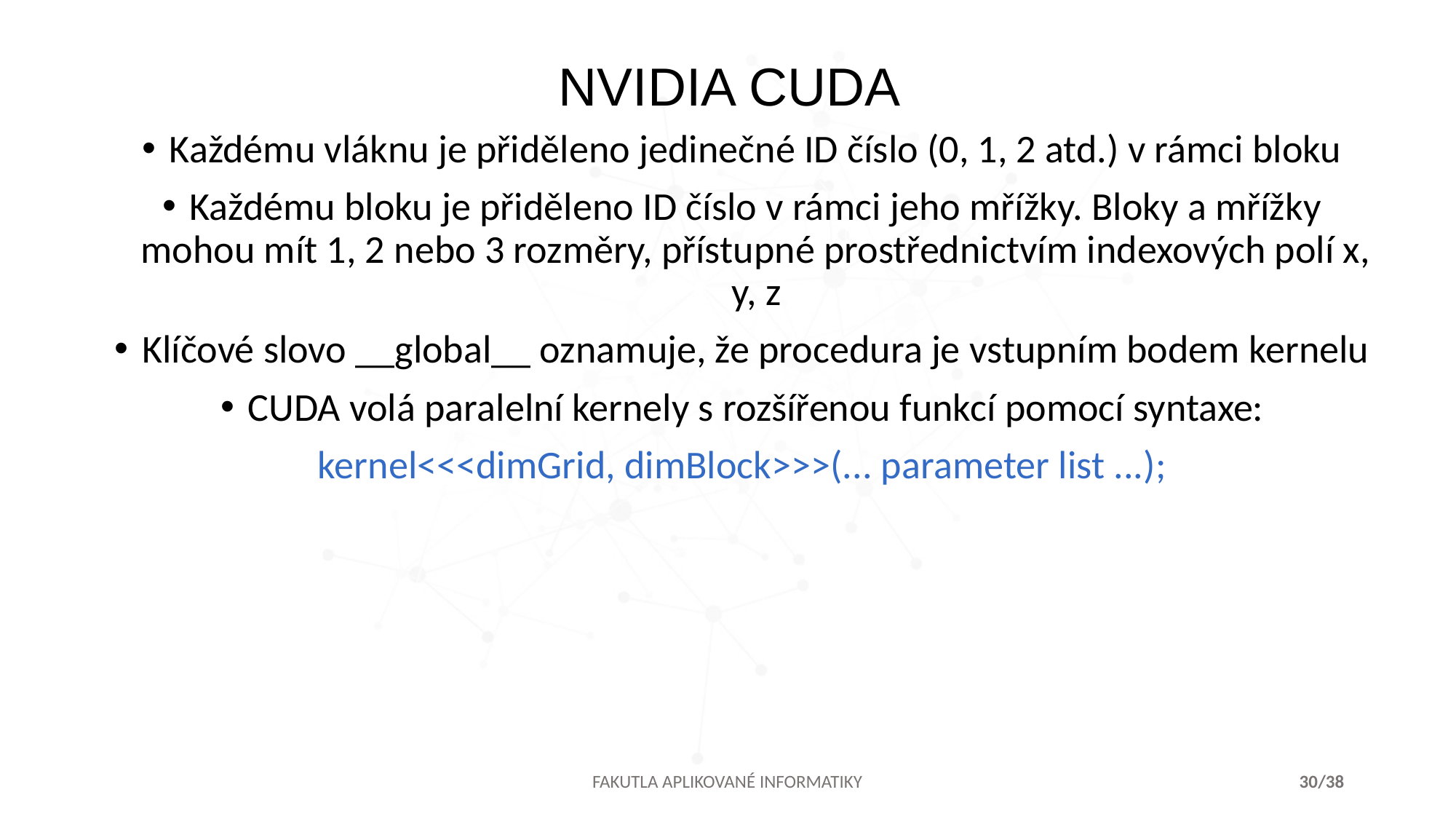

NVIDIA CUDA
Každému vláknu je přiděleno jedinečné ID číslo (0, 1, 2 atd.) v rámci bloku
Každému bloku je přiděleno ID číslo v rámci jeho mřížky. Bloky a mřížky mohou mít 1, 2 nebo 3 rozměry, přístupné prostřednictvím indexových polí x, y, z
Klíčové slovo __global__ oznamuje, že procedura je vstupním bodem kernelu
CUDA volá paralelní kernely s rozšířenou funkcí pomocí syntaxe:
kernel<<<dimGrid, dimBlock>>>(... parameter list ...);
FAKUTLA APLIKOVANÉ INFORMATIKY
30/38